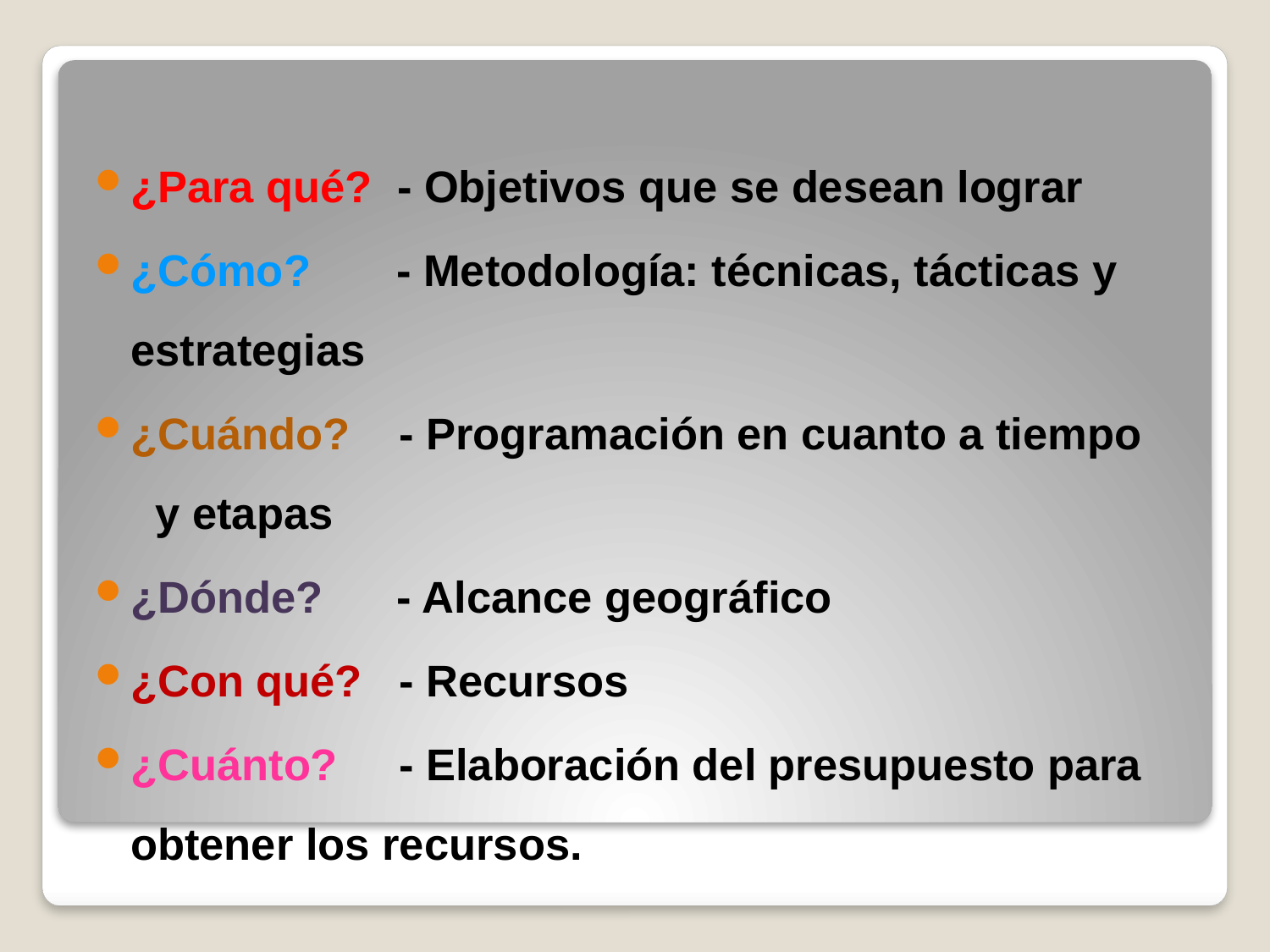

¿Para qué?  - Objetivos que se desean lograr
¿Cómo?       - Metodología: técnicas, tácticas y estrategias
¿Cuándo?    - Programación en cuanto a tiempo       y etapas
¿Dónde?      - Alcance geográfico
¿Con qué?   - Recursos
¿Cuánto?     - Elaboración del presupuesto para obtener los recursos.